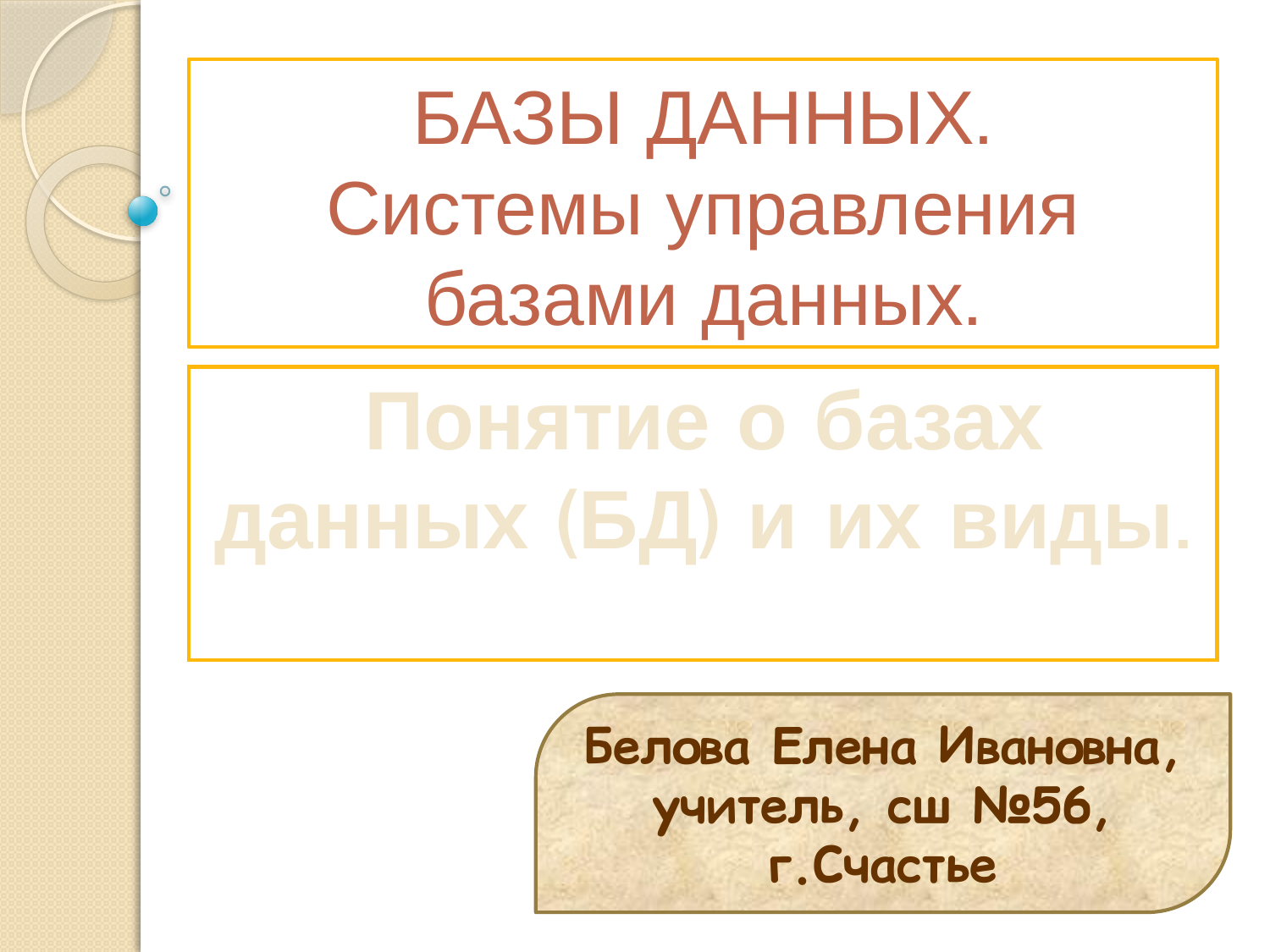

# БАЗЫ ДАННЫХ. Системы управления базами данных.

Понятие о базах данных (БД) и их виды.
Белова Елена Ивановна,
учитель, сш №56,
г.Счастье